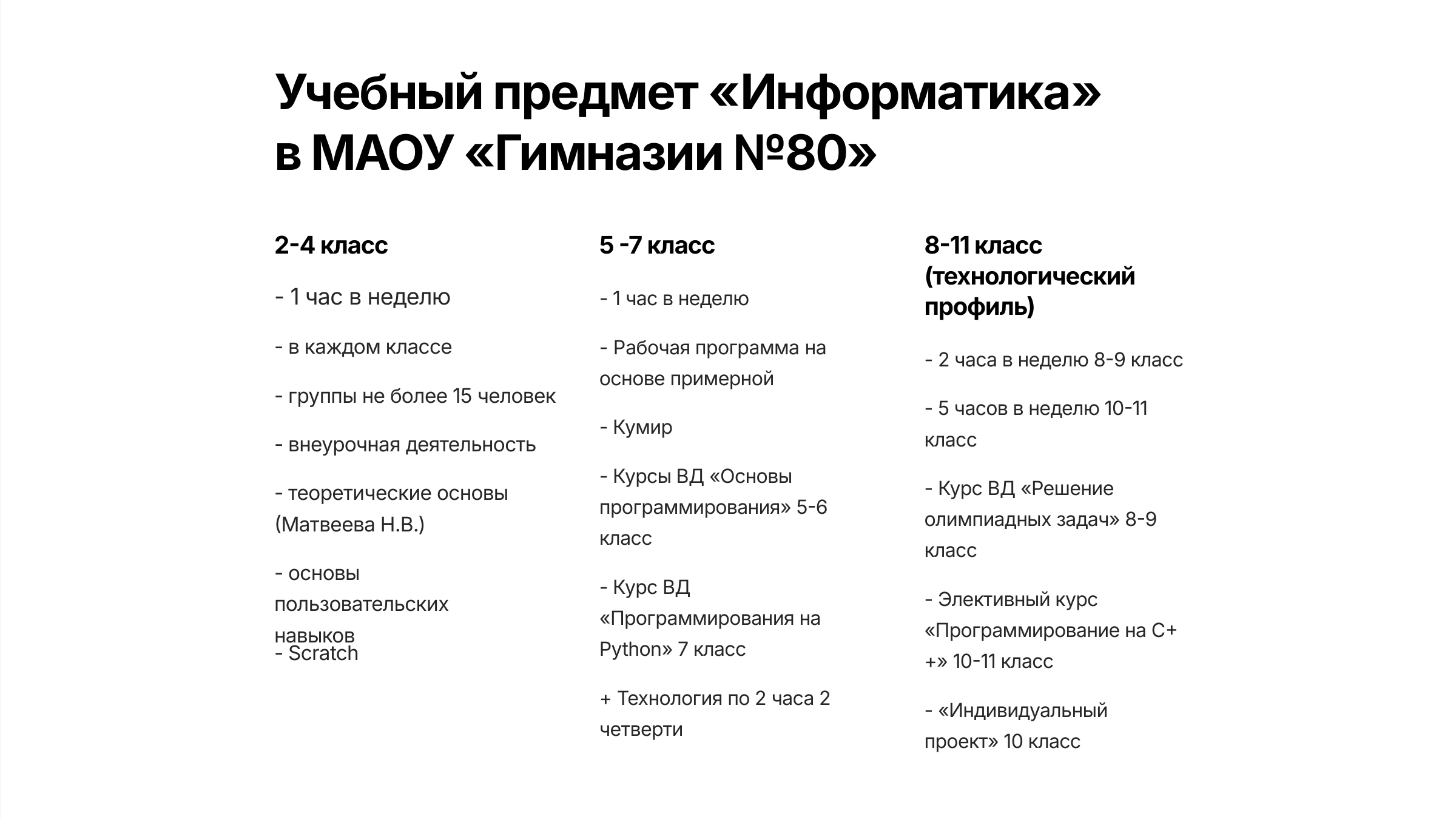

Учебный предмет «Информатика»
в МАОУ «Гимназии №80»
2-4 класс
5 -7 класс
8-11 класс (технологический профиль)
- 1 час в неделю
- 1 час в неделю
- в каждом классе
- Рабочая программа на основе примерной
- 2 часа в неделю 8-9 класс
- группы не более 15 человек
- 5 часов в неделю 10-11 класс
- Кумир
- внеурочная деятельность
- Курсы ВД «Основы программирования» 5-6 класс
- Курс ВД «Решение олимпиадных задач» 8-9 класс
- теоретические основы (Матвеева Н.В.)
- основы пользовательских навыков
- Курс ВД «Программирования на Python» 7 класс
- Элективный курс «Программирование на С++» 10-11 класс
- Scratch
+ Технология по 2 часа 2 четверти
- «Индивидуальный проект» 10 класс